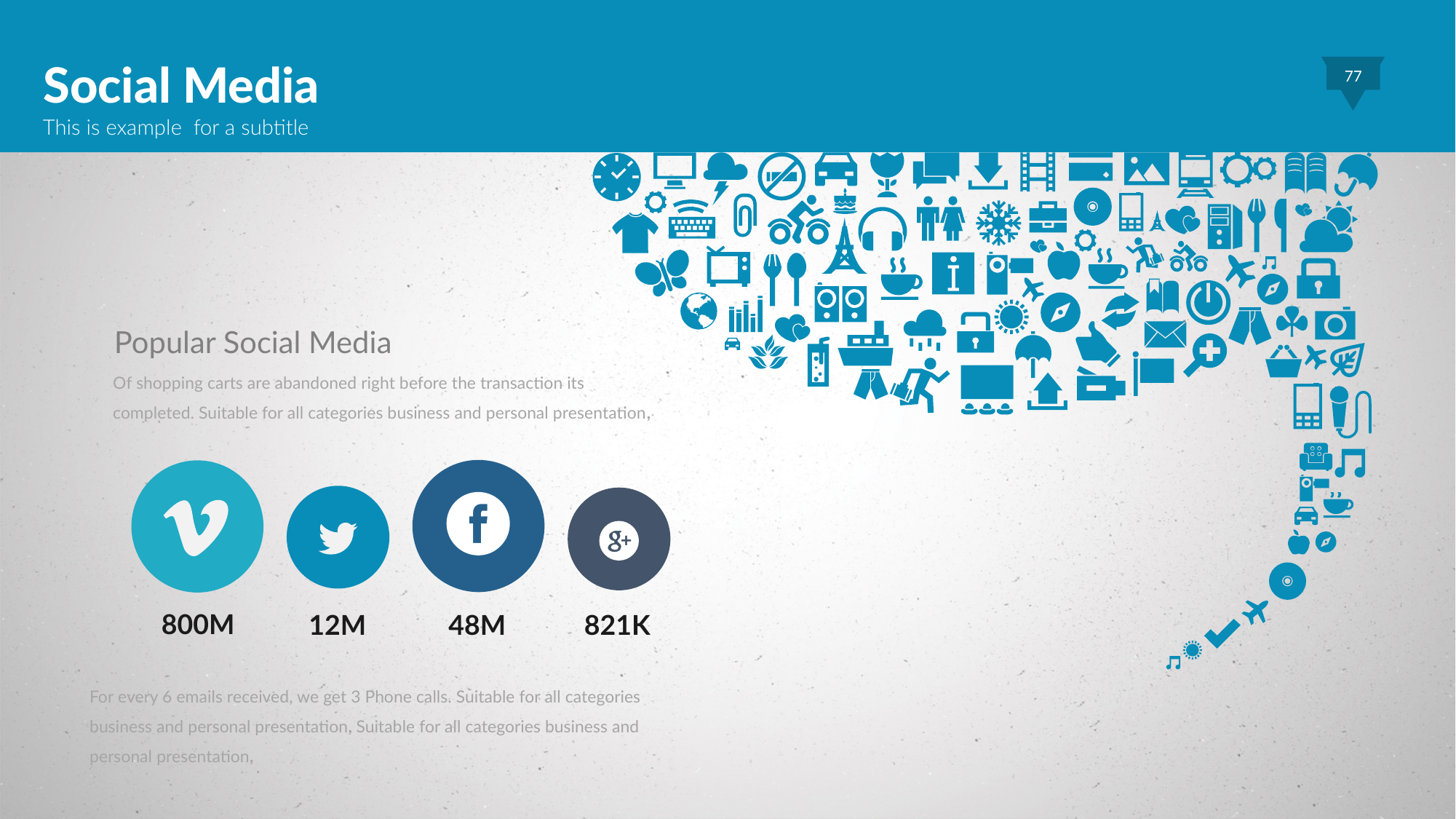

Social Media
This is example  for a subtitle

77

Popular Social Media
Of shopping carts are abandoned right before the transaction its completed. Suitable for all categories business and personal presentation,

800M
12M
48M
821K
For every 6 emails received, we get 3 Phone calls. Suitable for all categories business and personal presentation, Suitable for all categories business and personal presentation,